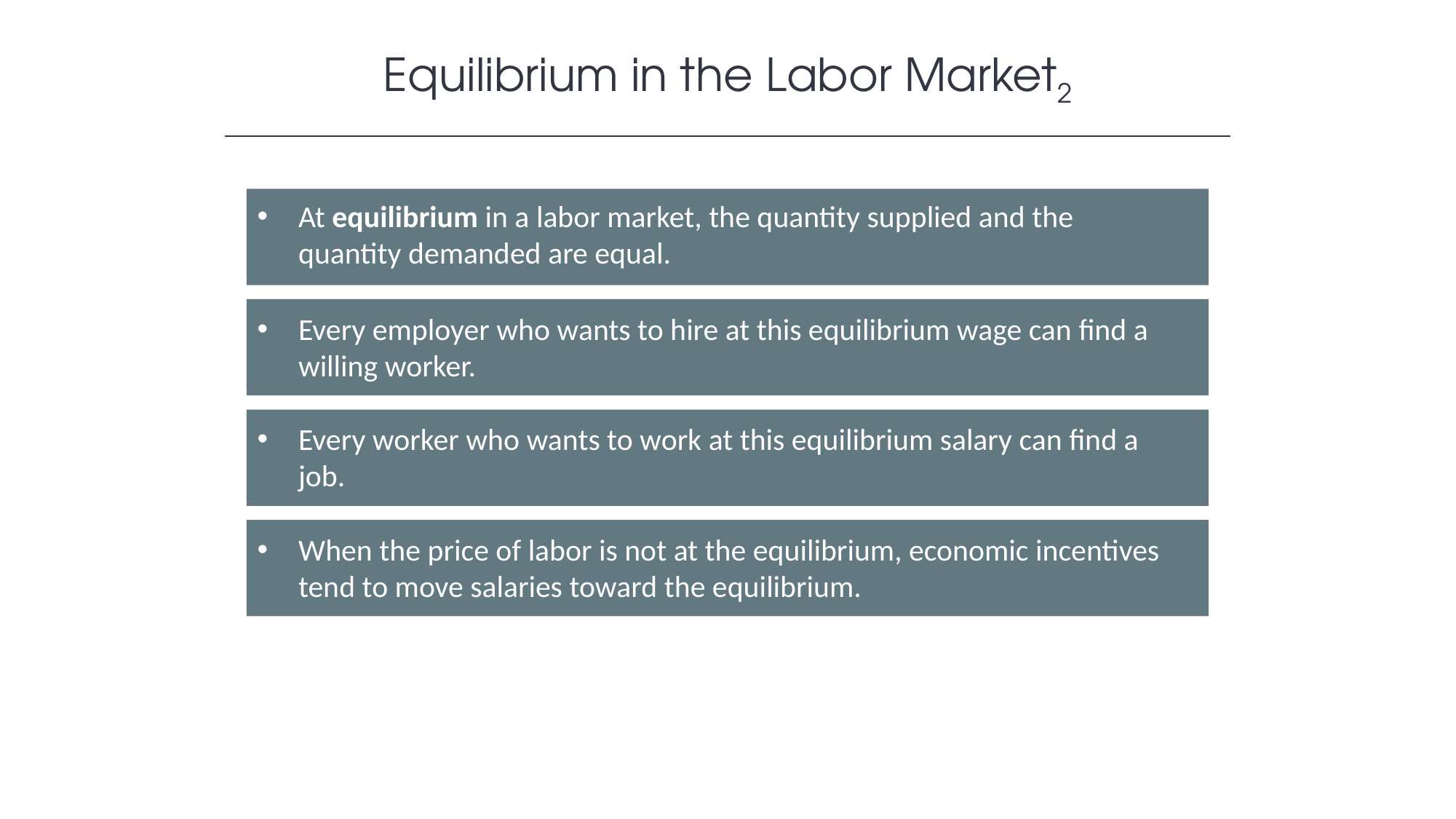

Equilibrium in the Labor Market2

At equilibrium in a labor market, the quantity supplied and the quantity demanded are equal.

Every employer who wants to hire at this equilibrium wage can find a willing worker.

Every worker who wants to work at this equilibrium salary can find a job.

When the price of labor is not at the equilibrium, economic incentives tend to move salaries toward the equilibrium.